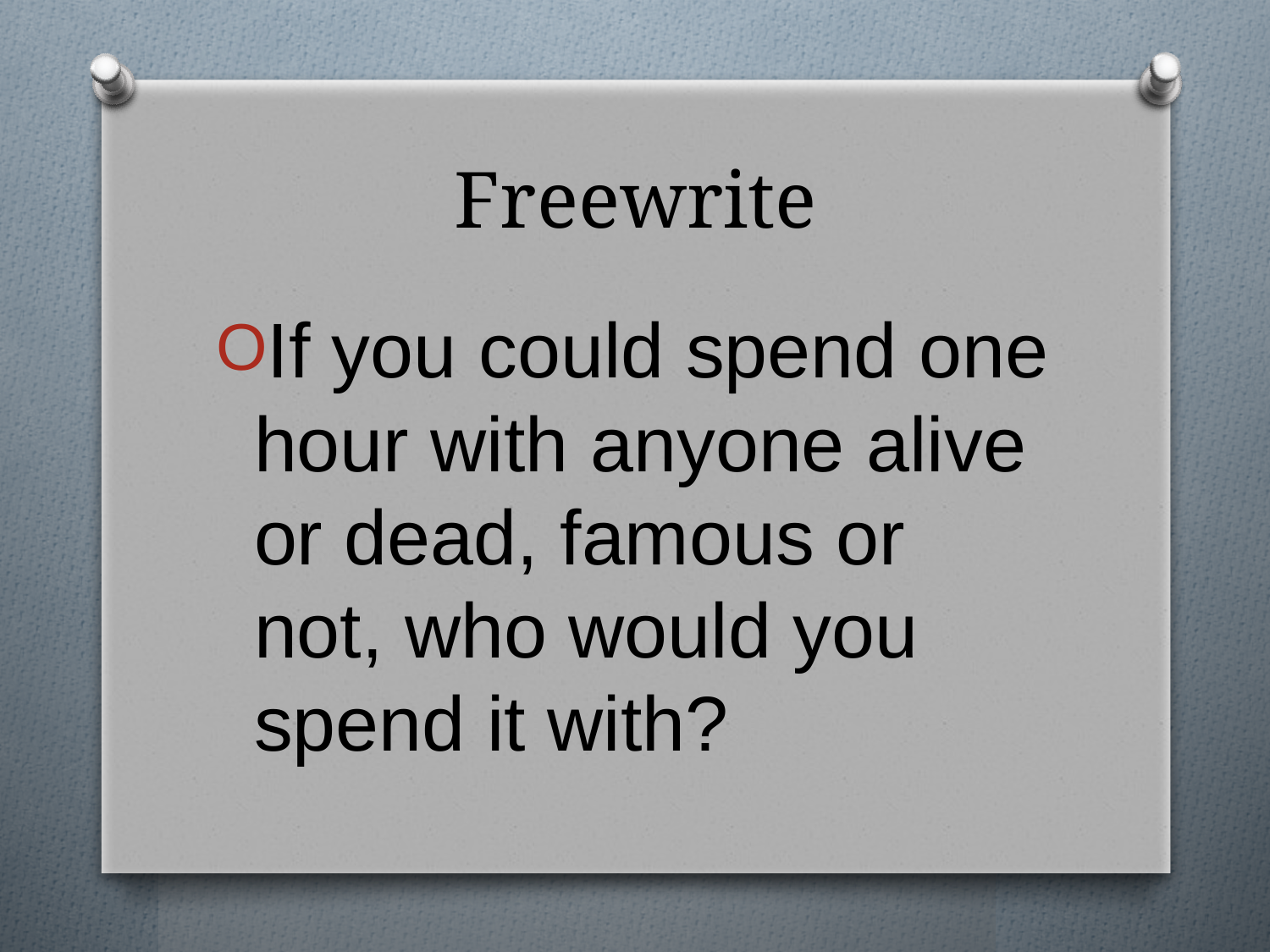

# Freewrite
If you could spend one hour with anyone alive or dead, famous or not, who would you spend it with?